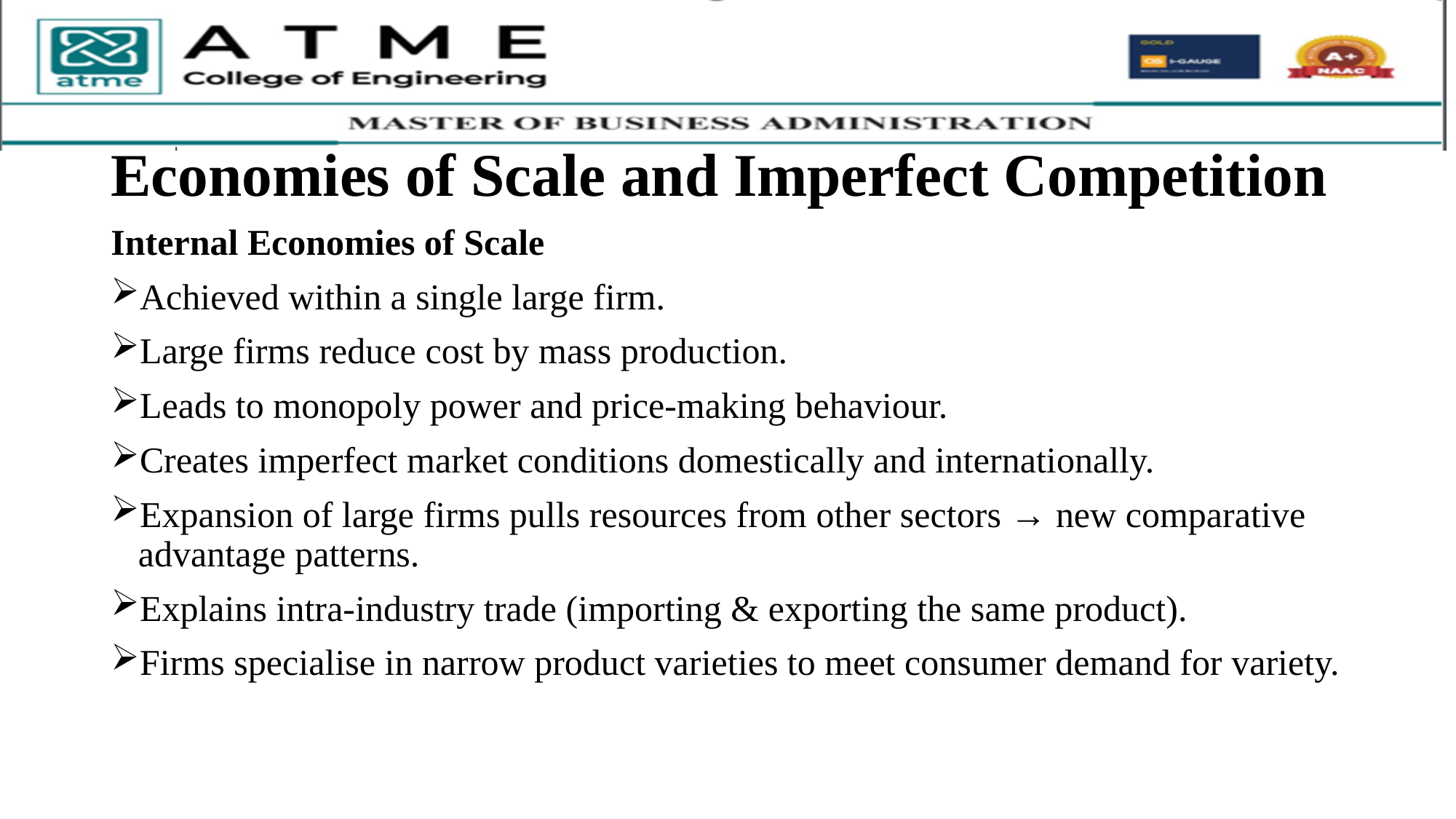

# Economies of Scale and Imperfect Competition
Internal Economies of Scale
Achieved within a single large firm.
Large firms reduce cost by mass production.
Leads to monopoly power and price-making behaviour.
Creates imperfect market conditions domestically and internationally.
Expansion of large firms pulls resources from other sectors → new comparative advantage patterns.
Explains intra-industry trade (importing & exporting the same product).
Firms specialise in narrow product varieties to meet consumer demand for variety.